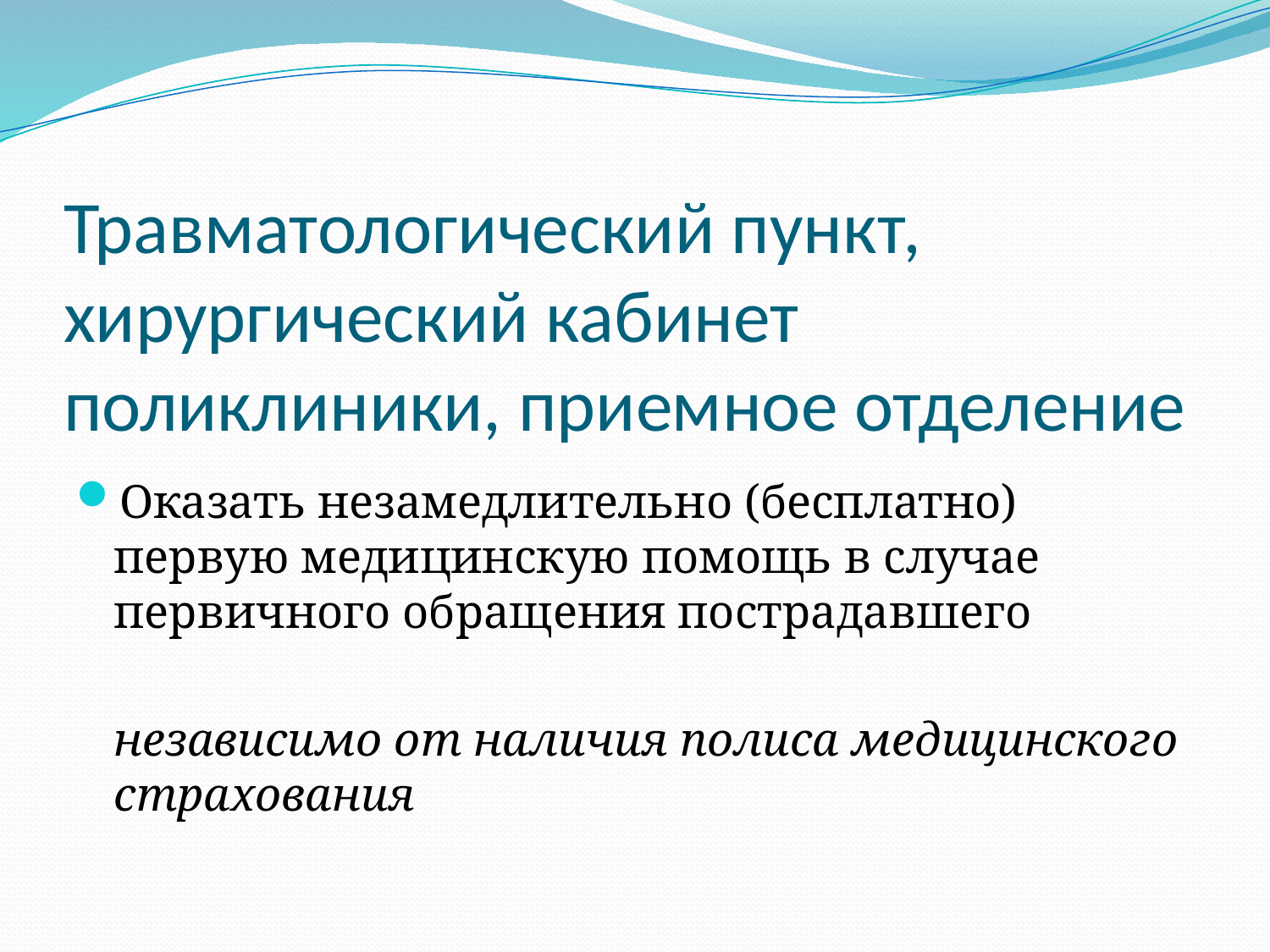

# Травматологический пункт, хирургический кабинет поликлиники, приемное отделение
Оказать незамедлительно (бесплатно) первую медицинскую помощь в случае первичного обращения пострадавшего

	независимо от наличия полиса медицинского страхования